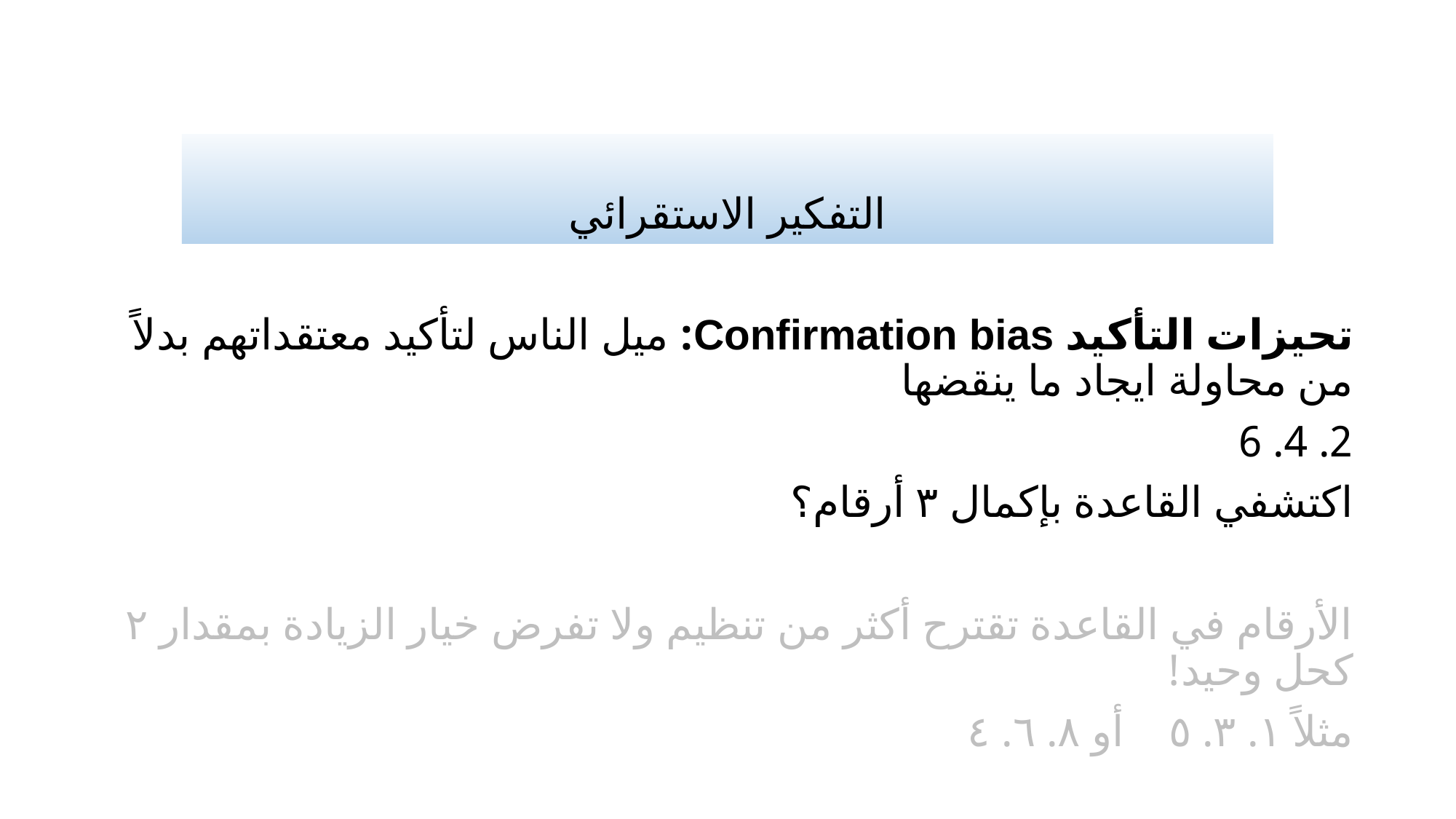

# التفكير الاستقرائي
تحيزات التأكيد Confirmation bias: ميل الناس لتأكيد معتقداتهم بدلاً من محاولة ايجاد ما ينقضها
2. 4. 6
اكتشفي القاعدة بإكمال ٣ أرقام؟

الأرقام في القاعدة تقترح أكثر من تنظيم ولا تفرض خيار الزيادة بمقدار ٢ كحل وحيد!
مثلاً ١. ٣. ٥    أو ٨. ٦. ٤